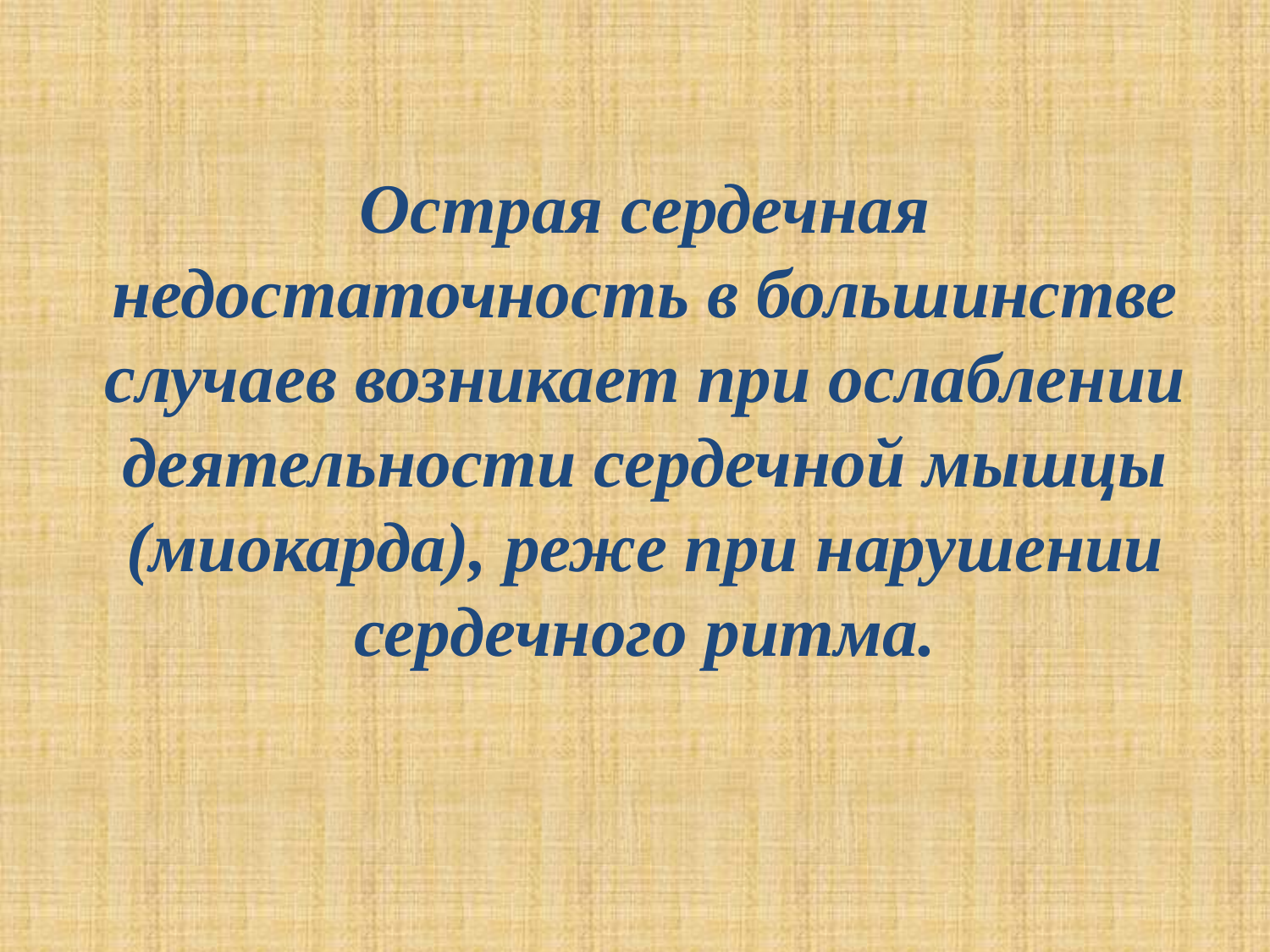

Острая сердечная недостаточность в большинстве случаев возникает при ослаблении деятельности сердечной мышцы (миокарда), реже при нарушении сердечного ритма.